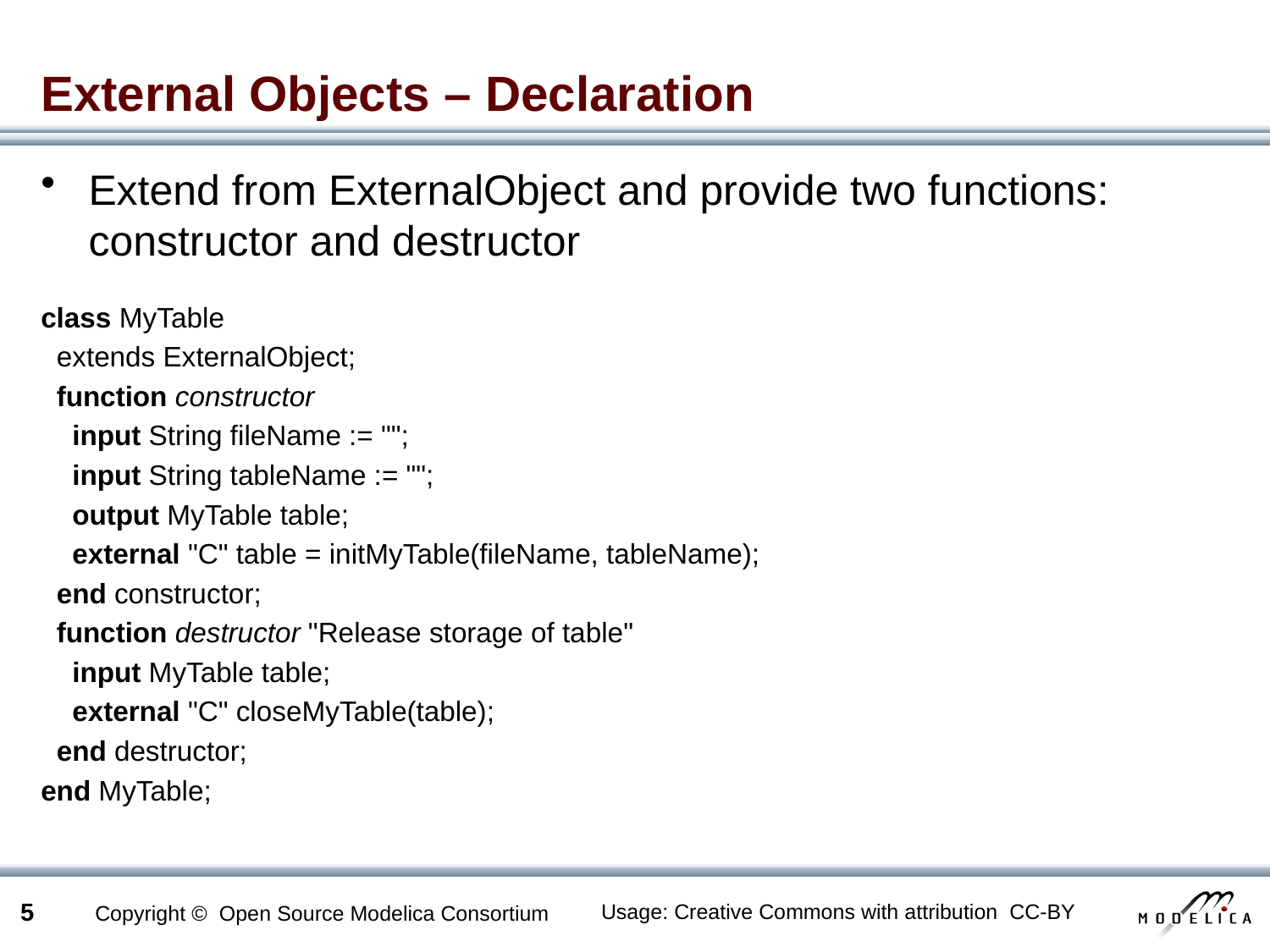

# External Objects – Declaration
Extend from ExternalObject and provide two functions: constructor and destructor

class MyTable
  extends ExternalObject;
  function constructor
    input String fileName := "";
    input String tableName := "";
    output MyTable table;
    external "C" table = initMyTable(fileName, tableName);
  end constructor;
  function destructor "Release storage of table"
    input MyTable table;
    external "C" closeMyTable(table);
  end destructor;
end MyTable;